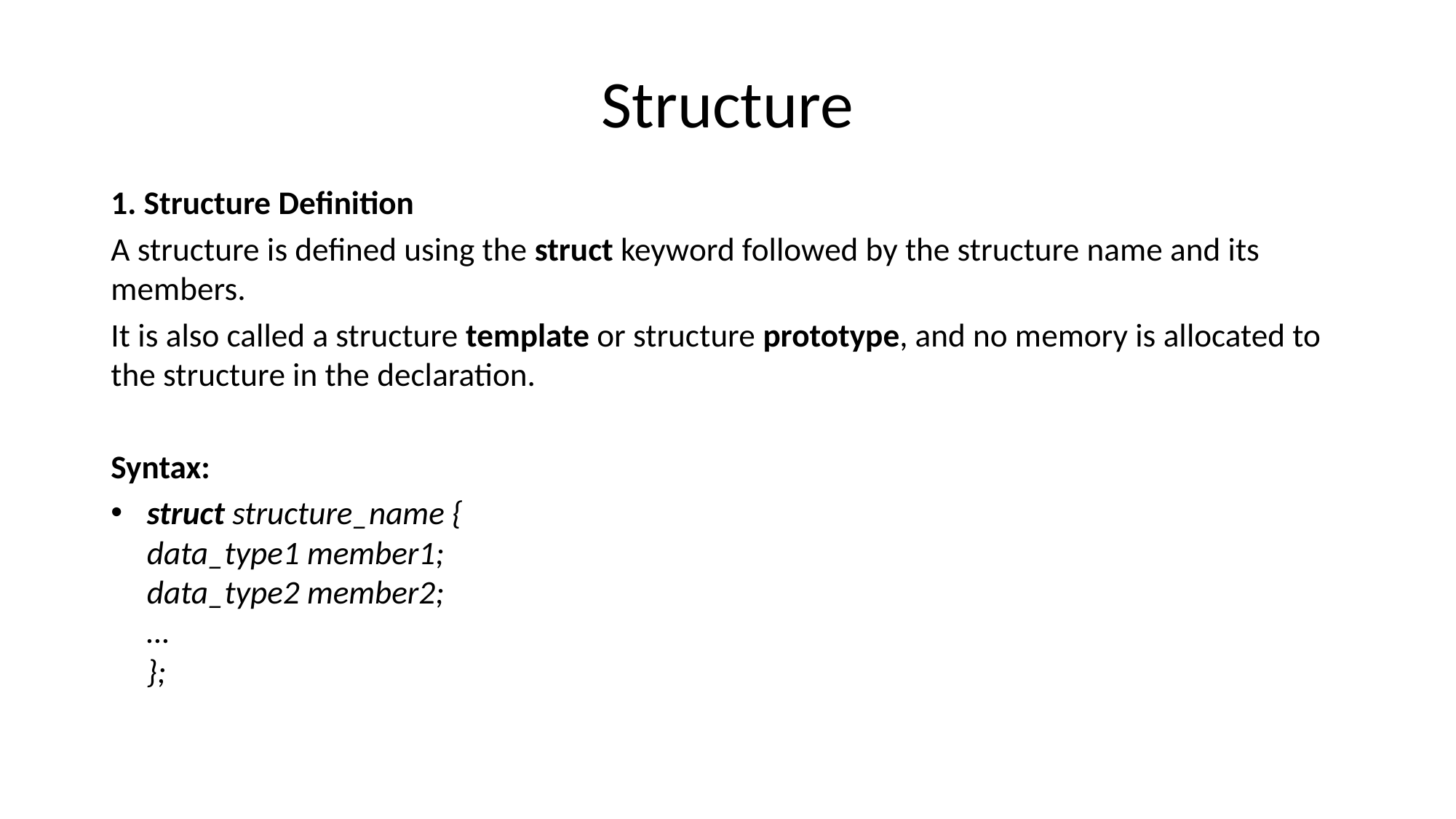

# Structure
1. Structure Definition
A structure is defined using the struct keyword followed by the structure name and its members.
It is also called a structure template or structure prototype, and no memory is allocated to the structure in the declaration.

Syntax:
struct structure_name {
data_type1 member1;
data_type2 member2;
…
};